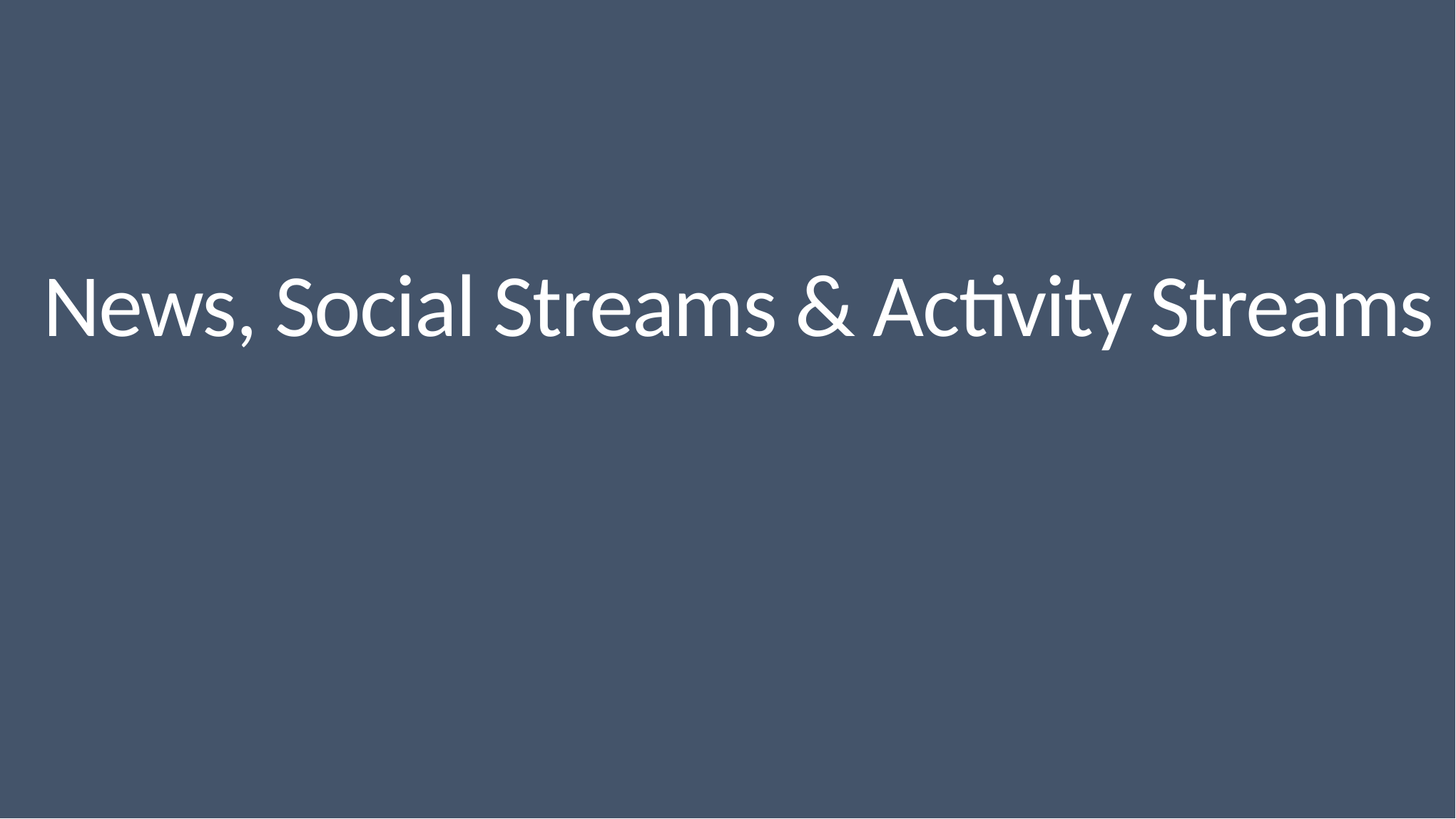

# News, Social Streams & Activity Streams